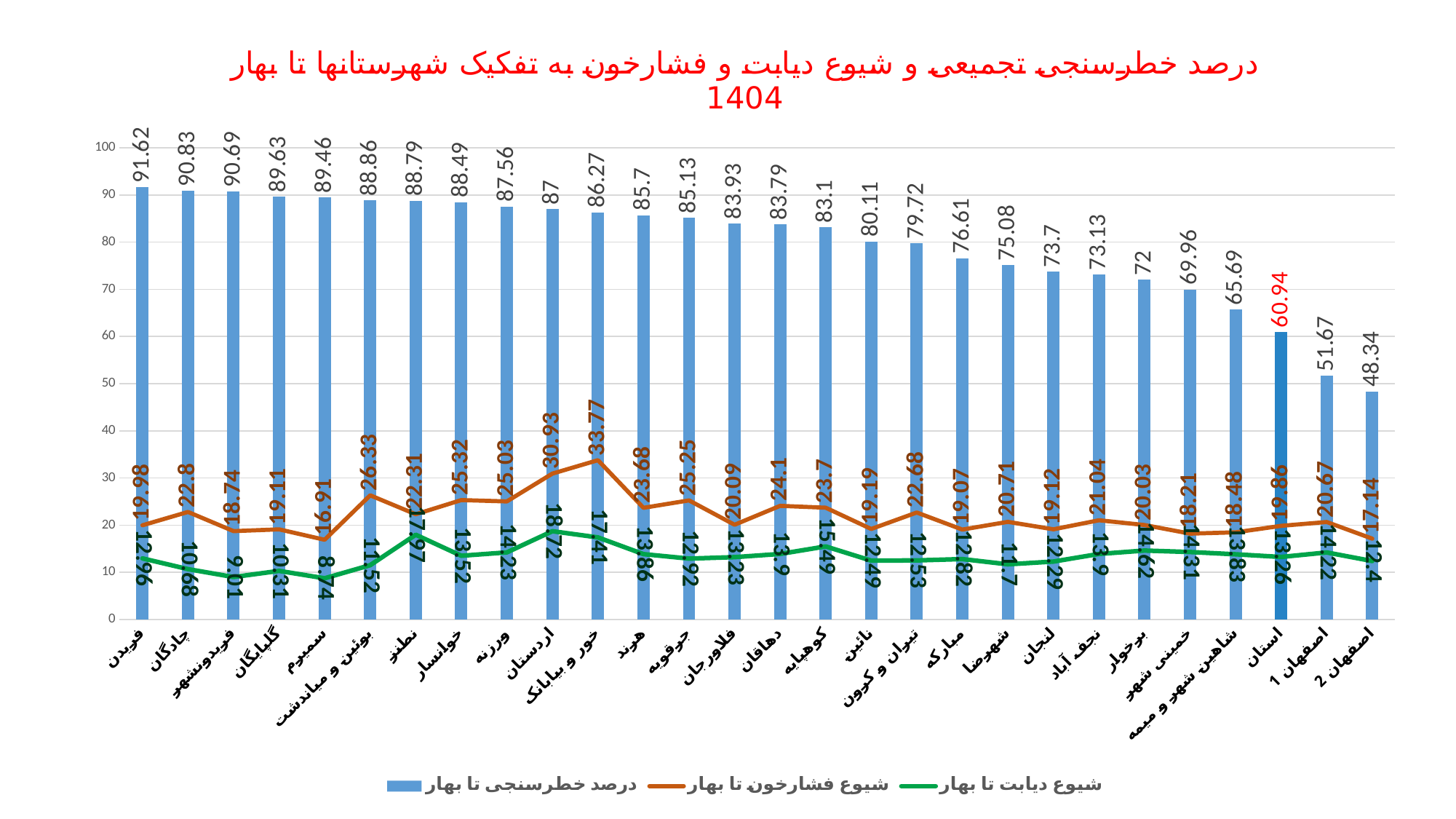

### Chart: درصد خطرسنجی تجمیعی و شیوع دیابت و فشارخون به تفکیک شهرستانها تا بهار 1404

| Category | درصد خطرسنجی تا بهار | شیوع فشارخون تا بهار | شیوع دیابت تا بهار |
|---|---|---|---|
| فریدن | 91.62 | 19.98 | 12.96 |
| چادگان | 90.83 | 22.8 | 10.68 |
| فریدونشهر | 90.69 | 18.74 | 9.01 |
| گلپایگان | 89.63 | 19.11 | 10.31 |
| سمیرم | 89.46 | 16.91 | 8.74 |
| بوئین و میاندشت | 88.86 | 26.33 | 11.52 |
| نطنز | 88.79 | 22.31 | 17.97 |
| خوانسار | 88.49 | 25.32 | 13.52 |
| ورزنه | 87.56 | 25.03 | 14.23 |
| اردستان | 87.0 | 30.93 | 18.72 |
| خور و بیابانک | 86.27 | 33.77 | 17.41 |
| هرند | 85.7 | 23.68 | 13.86 |
| جرقویه | 85.13 | 25.25 | 12.92 |
| فلاورجان | 83.93 | 20.09 | 13.23 |
| دهاقان | 83.79 | 24.1 | 13.9 |
| کوهپایه | 83.1 | 23.7 | 15.49 |
| نائین | 80.11 | 19.19 | 12.49 |
| تیران و کرون | 79.72 | 22.68 | 12.53 |
| مبارکه | 76.61 | 19.07 | 12.82 |
| شهرضا | 75.08 | 20.71 | 11.7 |
| لنجان | 73.7 | 19.12 | 12.29 |
| نجف آباد | 73.13 | 21.04 | 13.9 |
| برخوار | 72.0 | 20.03 | 14.62 |
| خمینی شهر | 69.96 | 18.21 | 14.31 |
| شاهین شهر و میمه | 65.69 | 18.48 | 13.83 |
| استان | 60.94 | 19.86 | 13.26 |
| اصفهان 1 | 51.67 | 20.67 | 14.22 |
| اصفهان 2 | 48.34 | 17.14 | 12.4 |